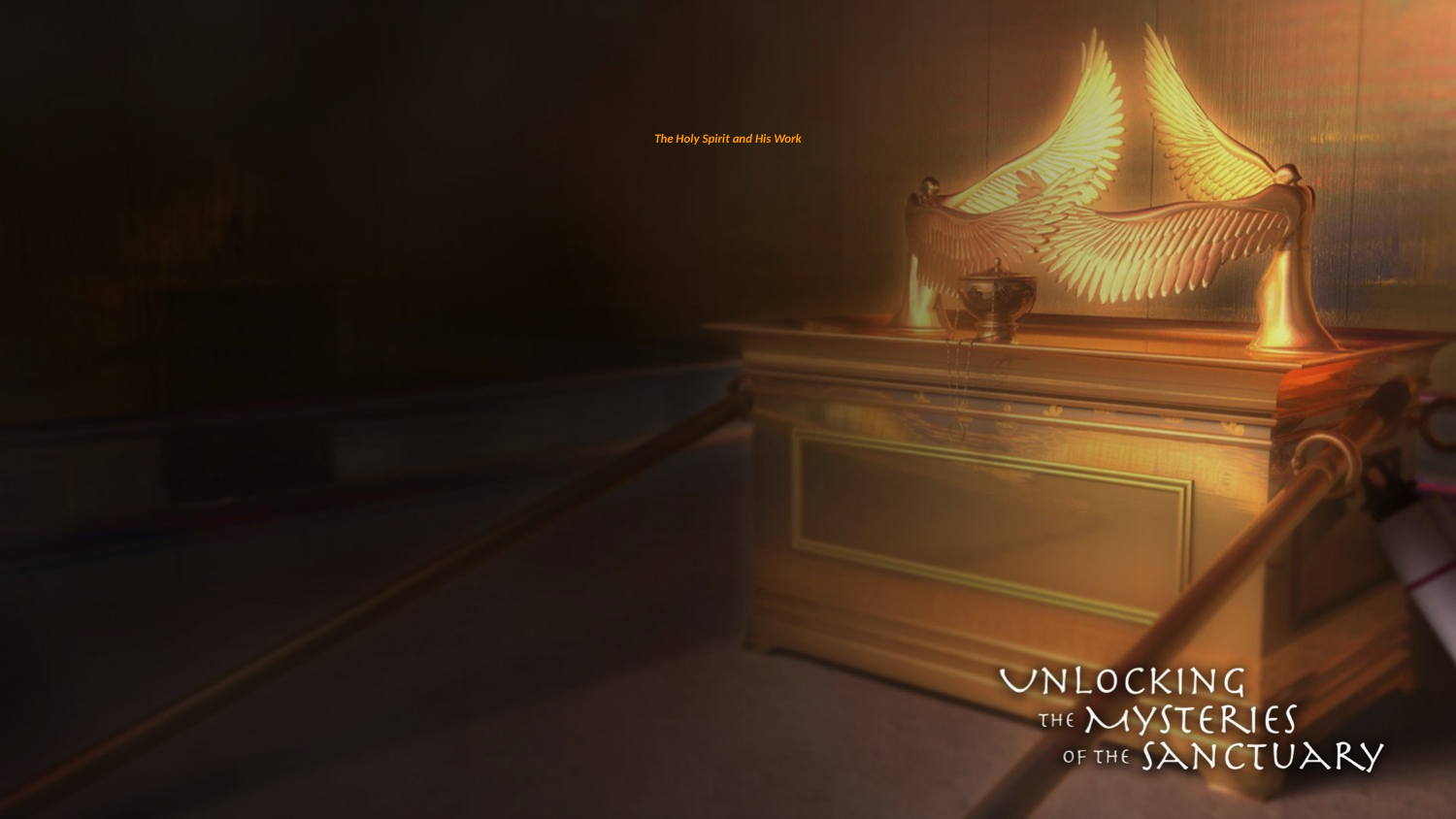

# The Holy Spirit and His Work